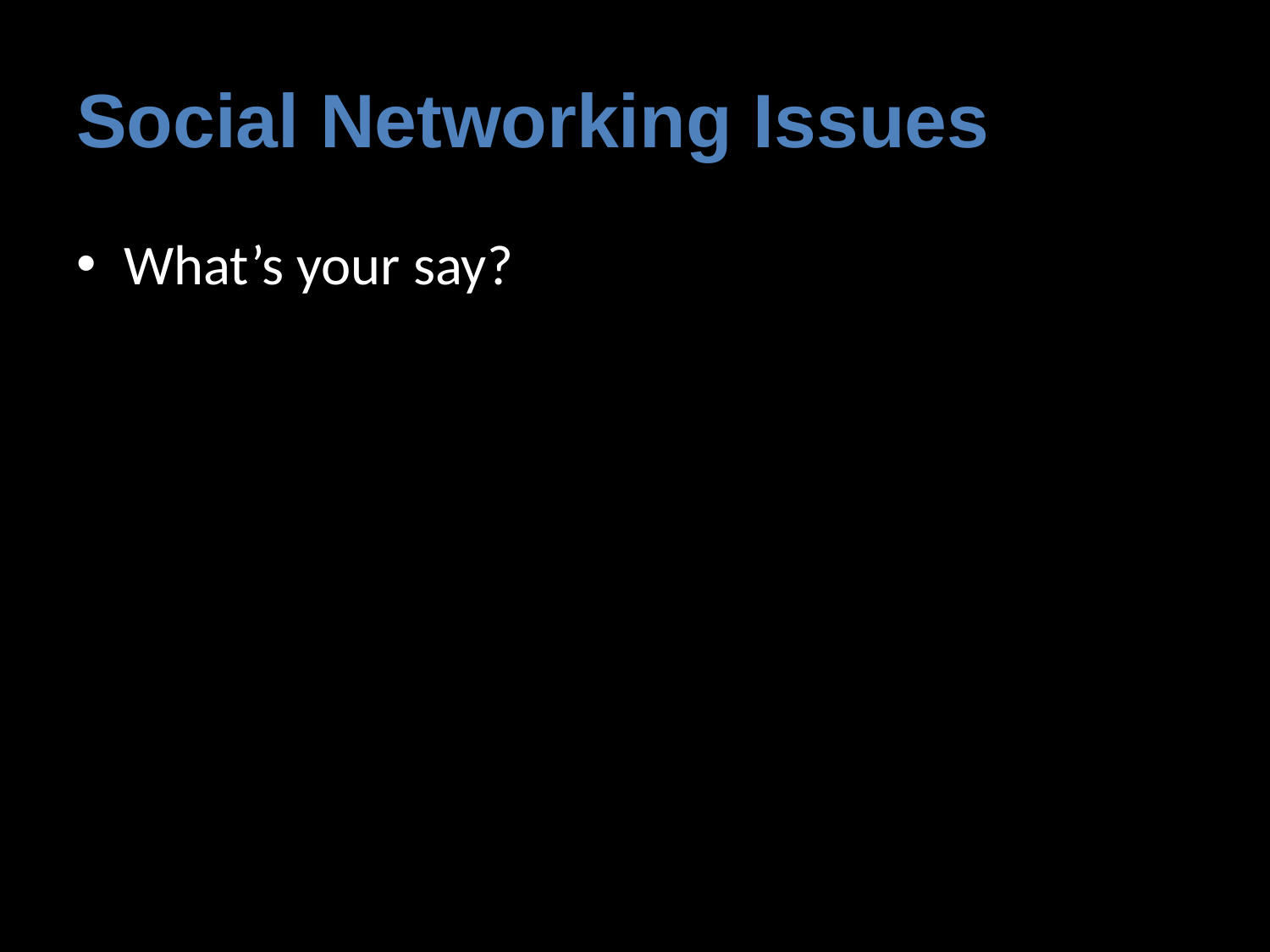

# Social Networking Issues
What’s your say?